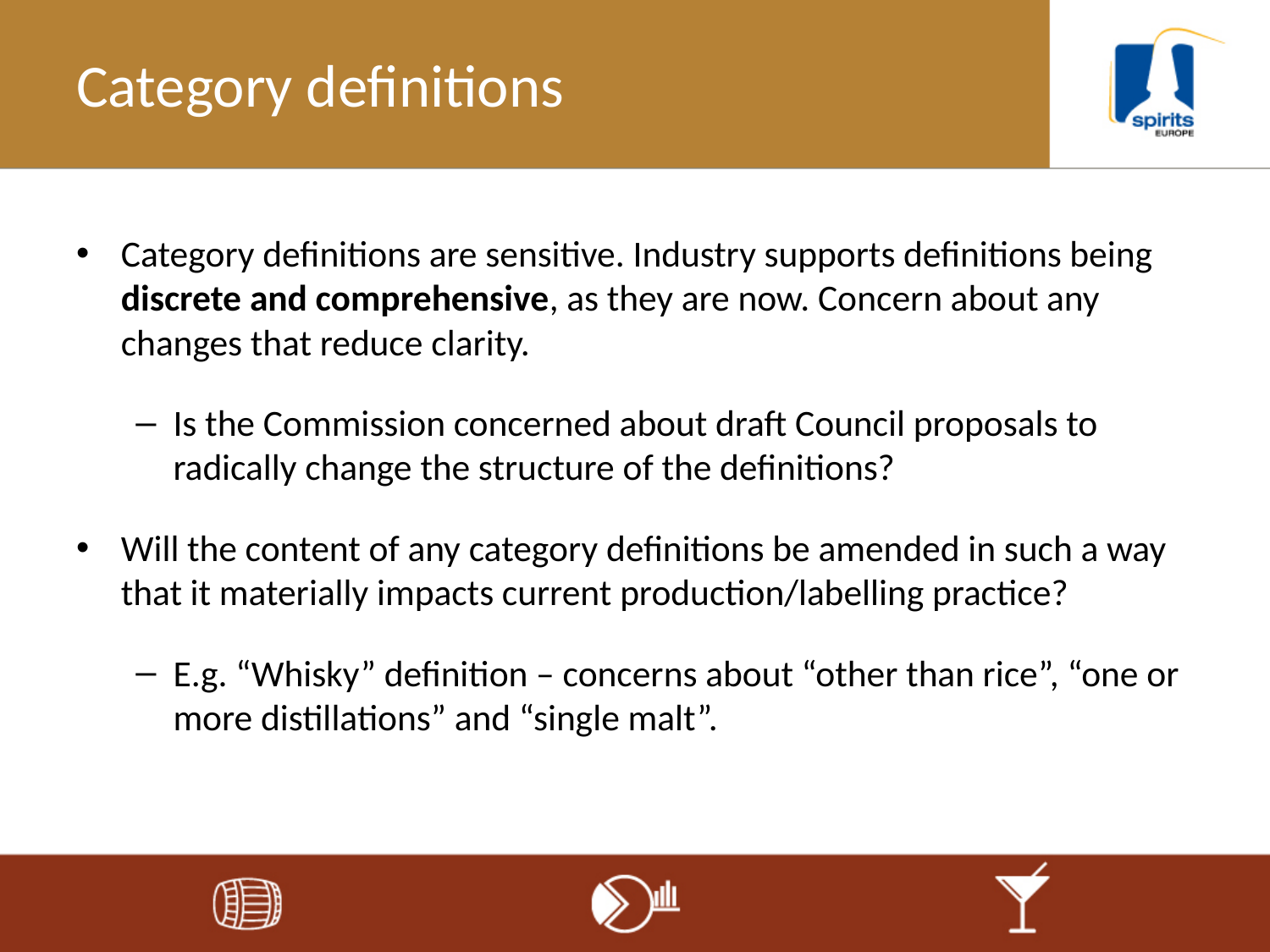

# Category definitions
Category definitions are sensitive. Industry supports definitions being discrete and comprehensive, as they are now. Concern about any changes that reduce clarity.
Is the Commission concerned about draft Council proposals to radically change the structure of the definitions?
Will the content of any category definitions be amended in such a way that it materially impacts current production/labelling practice?
E.g. “Whisky” definition – concerns about “other than rice”, “one or more distillations” and “single malt”.